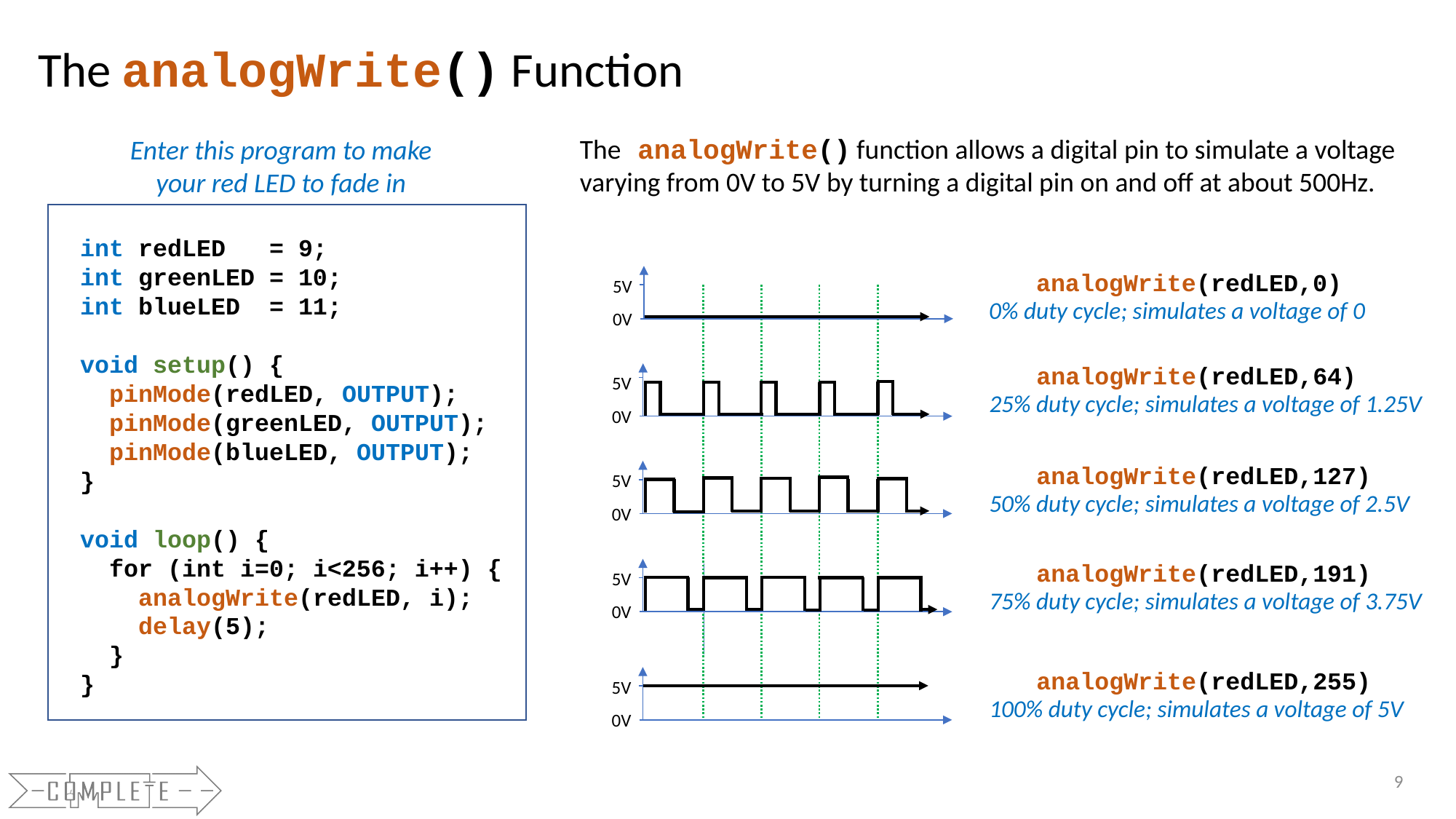

The analogWrite() Function
The analogWrite() function allows a digital pin to simulate a voltage varying from 0V to 5V by turning a digital pin on and off at about 500Hz.

Enter this program to make your red LED to fade in

int redLED   = 9;
int greenLED = 10;
int blueLED  = 11;

void setup() {
  pinMode(redLED, OUTPUT);
  pinMode(greenLED, OUTPUT);
  pinMode(blueLED, OUTPUT);
}

void loop() {
  for (int i=0; i<256; i++) {
    analogWrite(redLED, i);
    delay(5);
  }
}
analogWrite(redLED,0)
5V
0V
0% duty cycle; simulates a voltage of 0
analogWrite(redLED,64)
5V
0V
25% duty cycle; simulates a voltage of 1.25V
analogWrite(redLED,127)
5V
0V
50% duty cycle; simulates a voltage of 2.5V
analogWrite(redLED,191)
5V
0V
75% duty cycle; simulates a voltage of 3.75V
analogWrite(redLED,255)
5V
0V
100% duty cycle; simulates a voltage of 5V
9